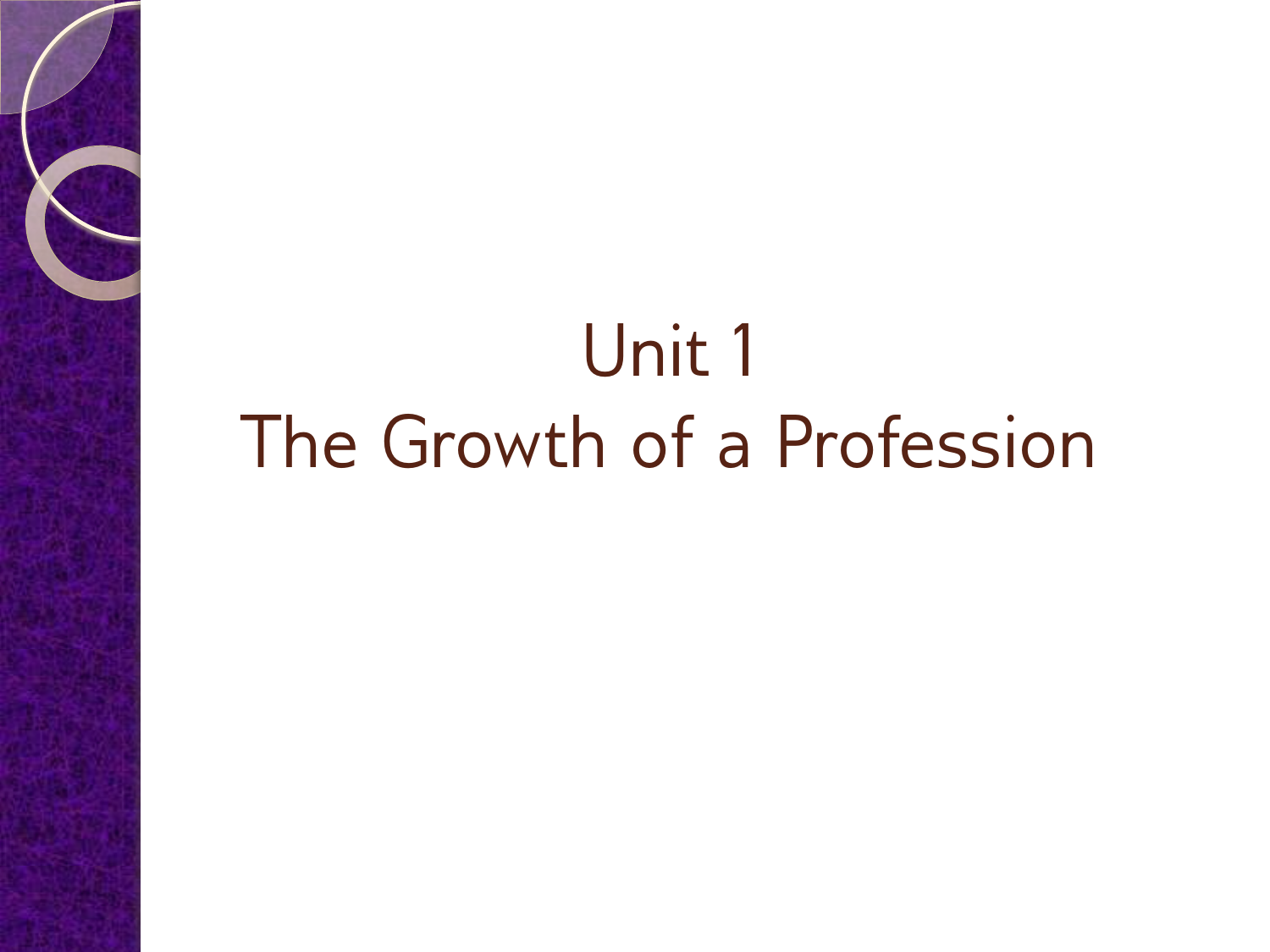

# Unit 1 The Growth of a Profession